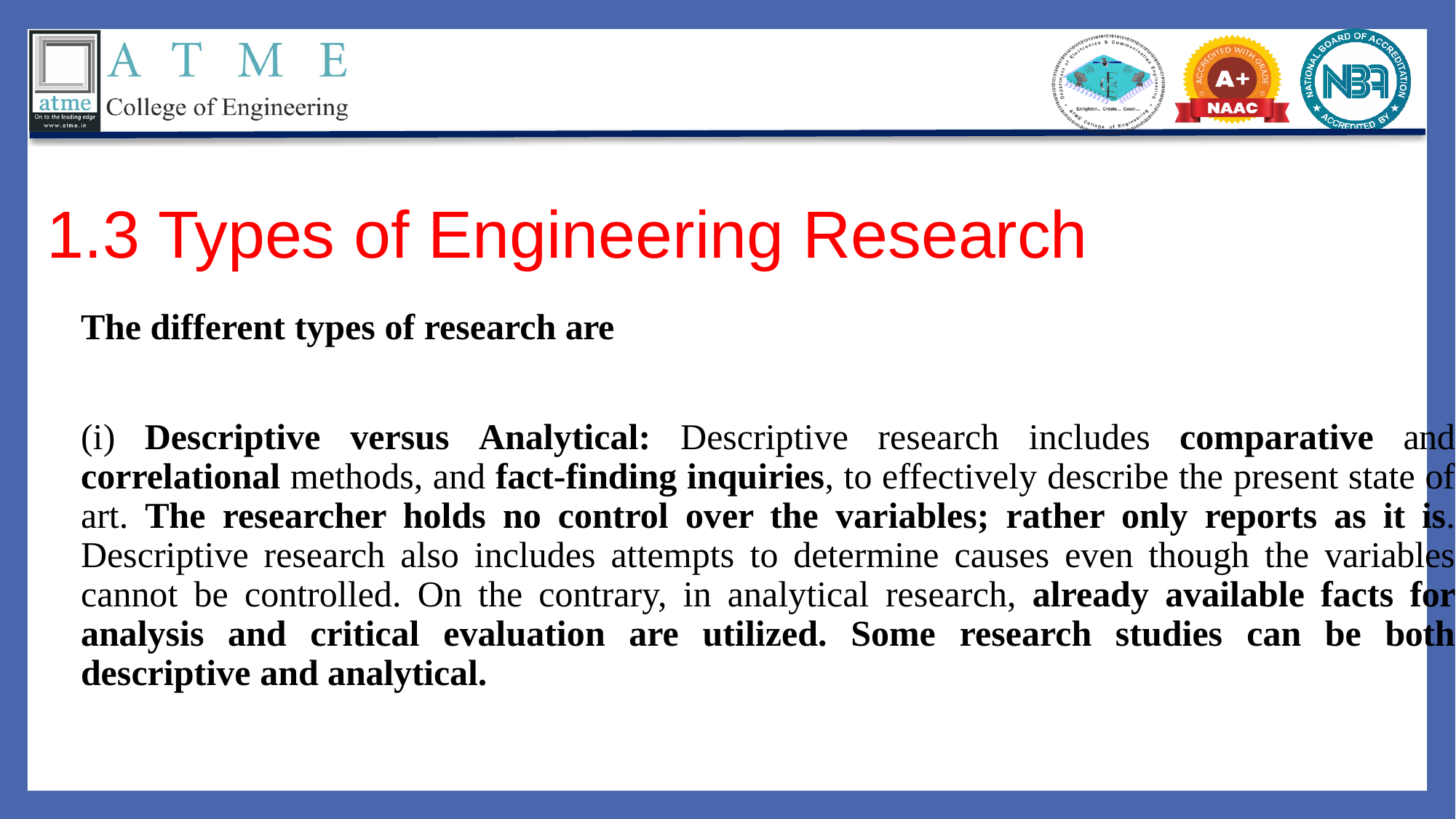

1.3 Types of Engineering Research
The different types of research are

(i)  Descriptive  versus  Analytical:  Descriptive  research  includes  comparative  and correlational methods, and fact-finding inquiries, to effectively describe the present state of art. The researcher holds no control over the variables; rather only reports as it is. Descriptive research also includes attempts to determine causes even though the variables cannot be controlled. On the contrary, in analytical research, already available facts for analysis  and  critical  evaluation  are  utilized.  Some  research  studies  can  be  both descriptive and analytical.